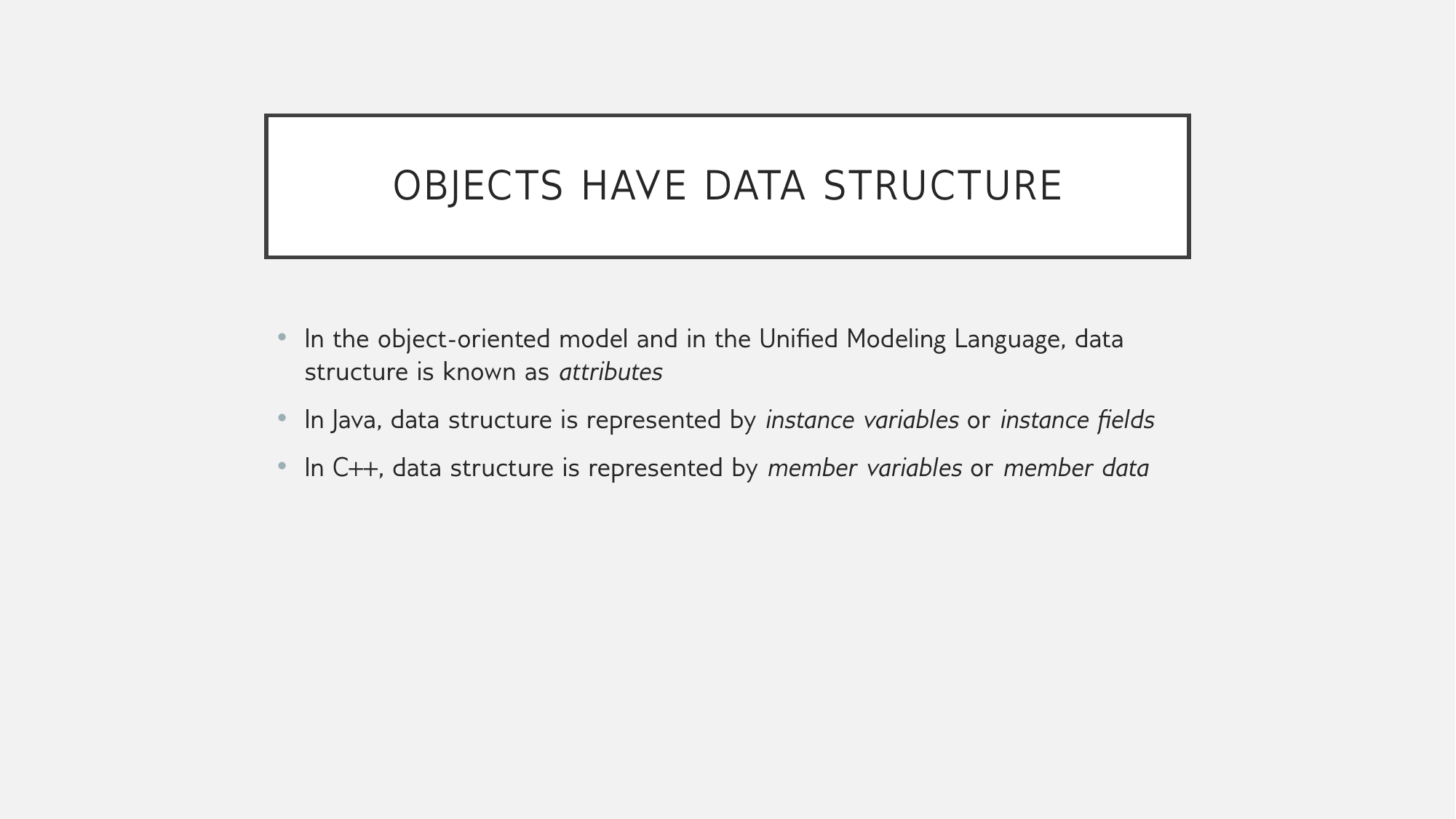

# Objects have data structure
In the object-oriented model and in the Unified Modeling Language, data structure is known as attributes
In Java, data structure is represented by instance variables or instance fields
In C++, data structure is represented by member variables or member data